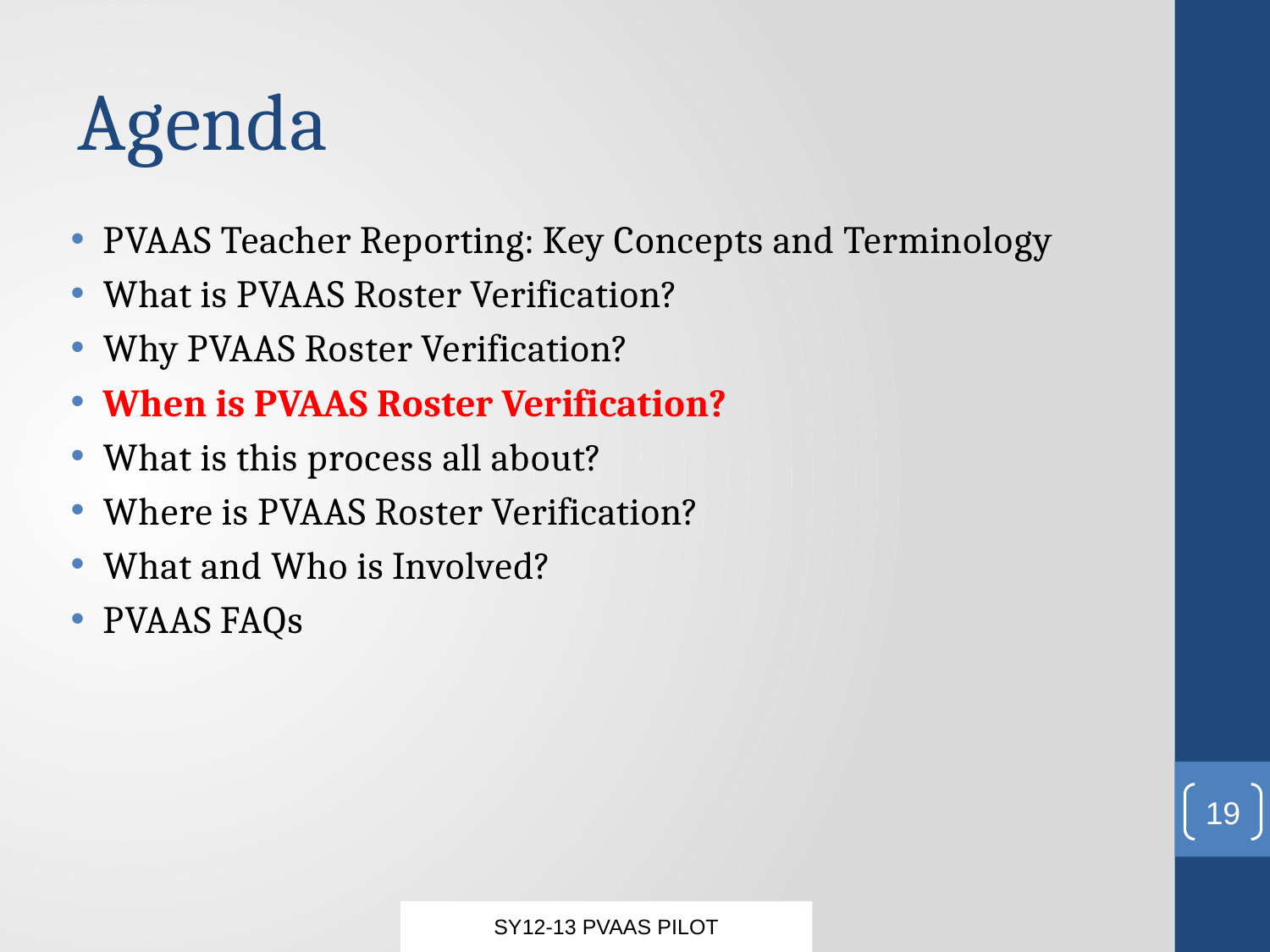

# Agenda
PVAAS Teacher Reporting: Key Concepts and Terminology
What is PVAAS Roster Verification?
Why PVAAS Roster Verification?
When is PVAAS Roster Verification?
What is this process all about?
Where is PVAAS Roster Verification?
What and Who is Involved?
PVAAS FAQs
19
SY12-13 PVAAS PILOT